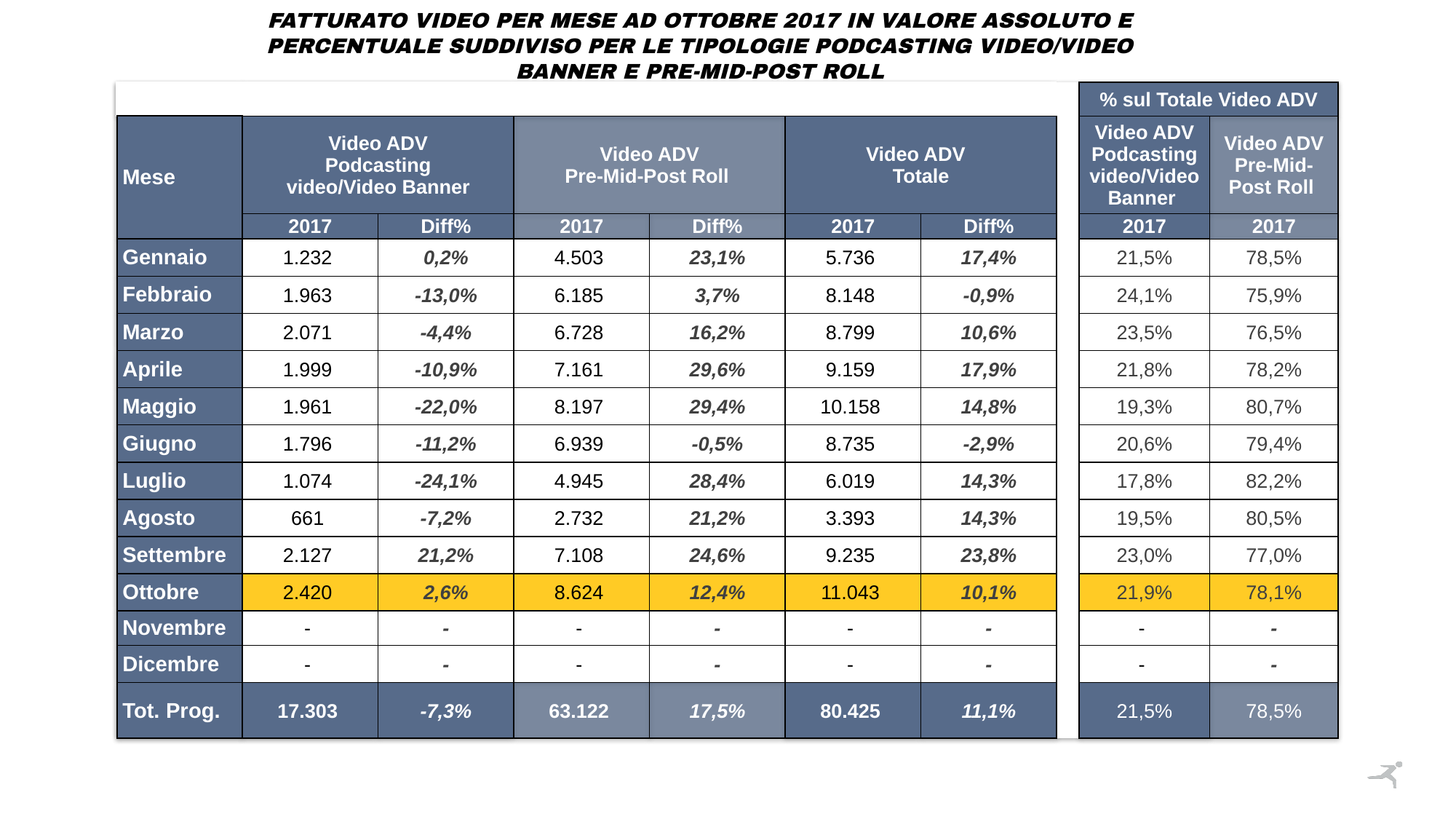

Fatturato VIDEO per mese Ad ottobre 2017 in valore assoluto e percentuale suddiviso per le tipologie Podcasting video/Video Banner e Pre-Mid-Post Roll
|  |  |  |  |  |  |  |  | % sul Totale Video ADV |  |
| --- | --- | --- | --- | --- | --- | --- | --- | --- | --- |
| Mese | Video ADV Podcasting video/Video Banner |  | Video ADV Pre-Mid-Post Roll |  | Video ADV Totale |  |  | Video ADV Podcasting video/Video Banner | Video ADV Pre-Mid- Post Roll |
|  | 2017 | Diff% | 2017 | Diff% | 2017 | Diff% |  | 2017 | 2017 |
| Gennaio | 1.232 | 0,2% | 4.503 | 23,1% | 5.736 | 17,4% |  | 21,5% | 78,5% |
| Febbraio | 1.963 | -13,0% | 6.185 | 3,7% | 8.148 | -0,9% |  | 24,1% | 75,9% |
| Marzo | 2.071 | -4,4% | 6.728 | 16,2% | 8.799 | 10,6% |  | 23,5% | 76,5% |
| Aprile | 1.999 | -10,9% | 7.161 | 29,6% | 9.159 | 17,9% |  | 21,8% | 78,2% |
| Maggio | 1.961 | -22,0% | 8.197 | 29,4% | 10.158 | 14,8% |  | 19,3% | 80,7% |
| Giugno | 1.796 | -11,2% | 6.939 | -0,5% | 8.735 | -2,9% |  | 20,6% | 79,4% |
| Luglio | 1.074 | -24,1% | 4.945 | 28,4% | 6.019 | 14,3% |  | 17,8% | 82,2% |
| Agosto | 661 | -7,2% | 2.732 | 21,2% | 3.393 | 14,3% |  | 19,5% | 80,5% |
| Settembre | 2.127 | 21,2% | 7.108 | 24,6% | 9.235 | 23,8% |  | 23,0% | 77,0% |
| Ottobre | 2.420 | 2,6% | 8.624 | 12,4% | 11.043 | 10,1% |  | 21,9% | 78,1% |
| Novembre | - | - | - | - | - | - |  | - | - |
| Dicembre | - | - | - | - | - | - |  | - | - |
| Tot. Prog. | 17.303 | -7,3% | 63.122 | 17,5% | 80.425 | 11,1% |  | 21,5% | 78,5% |